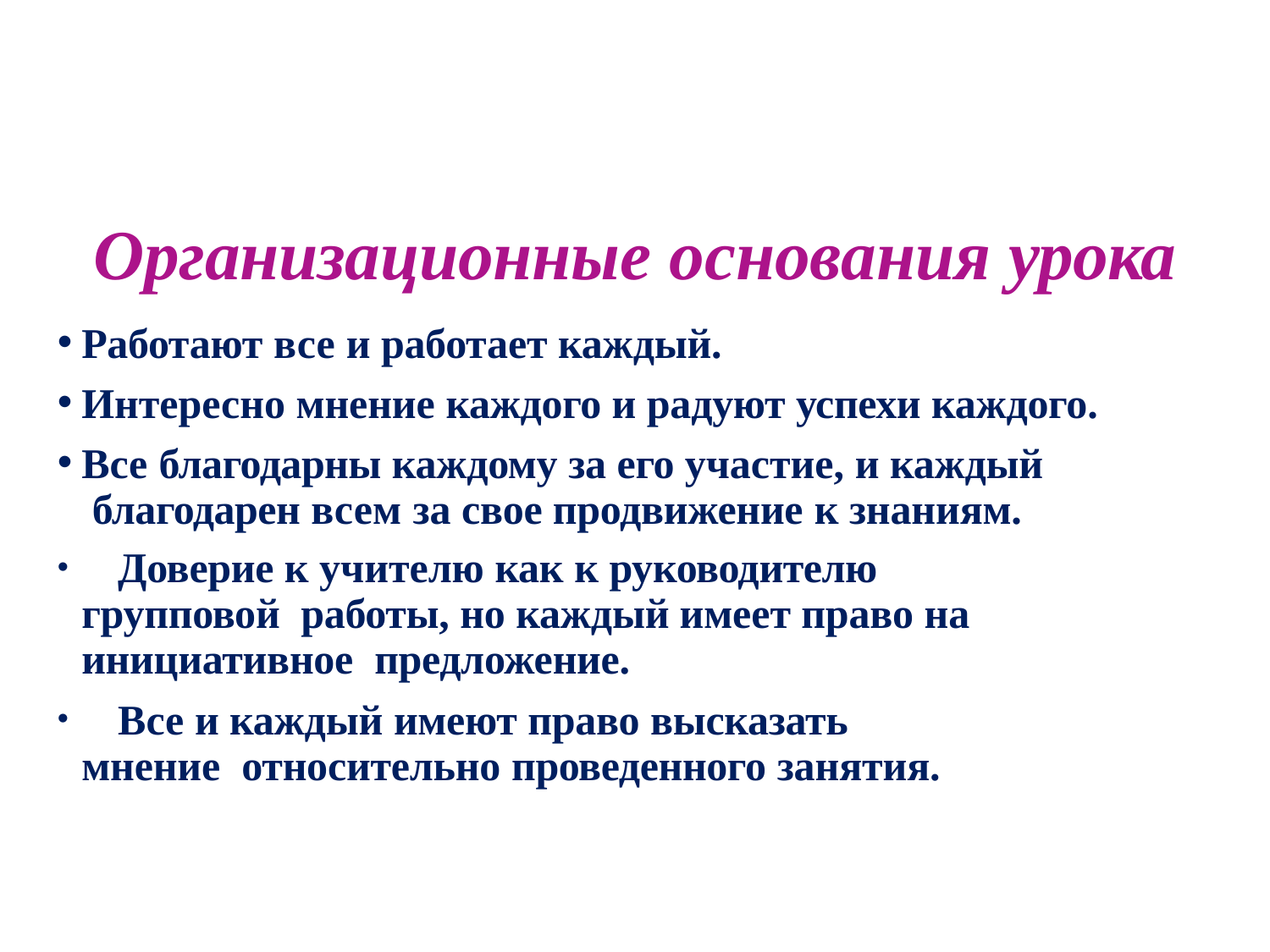

# Организационные основания урока
Работают все и работает каждый.
Интересно мнение каждого и радуют успехи каждого.
Все благодарны каждому за его участие, и каждый  благодарен всем за свое продвижение к знаниям.
	Доверие к учителю как к руководителю групповой  работы, но каждый имеет право на инициативное  предложение.
	Все и каждый имеют право высказать мнение  относительно проведенного занятия.